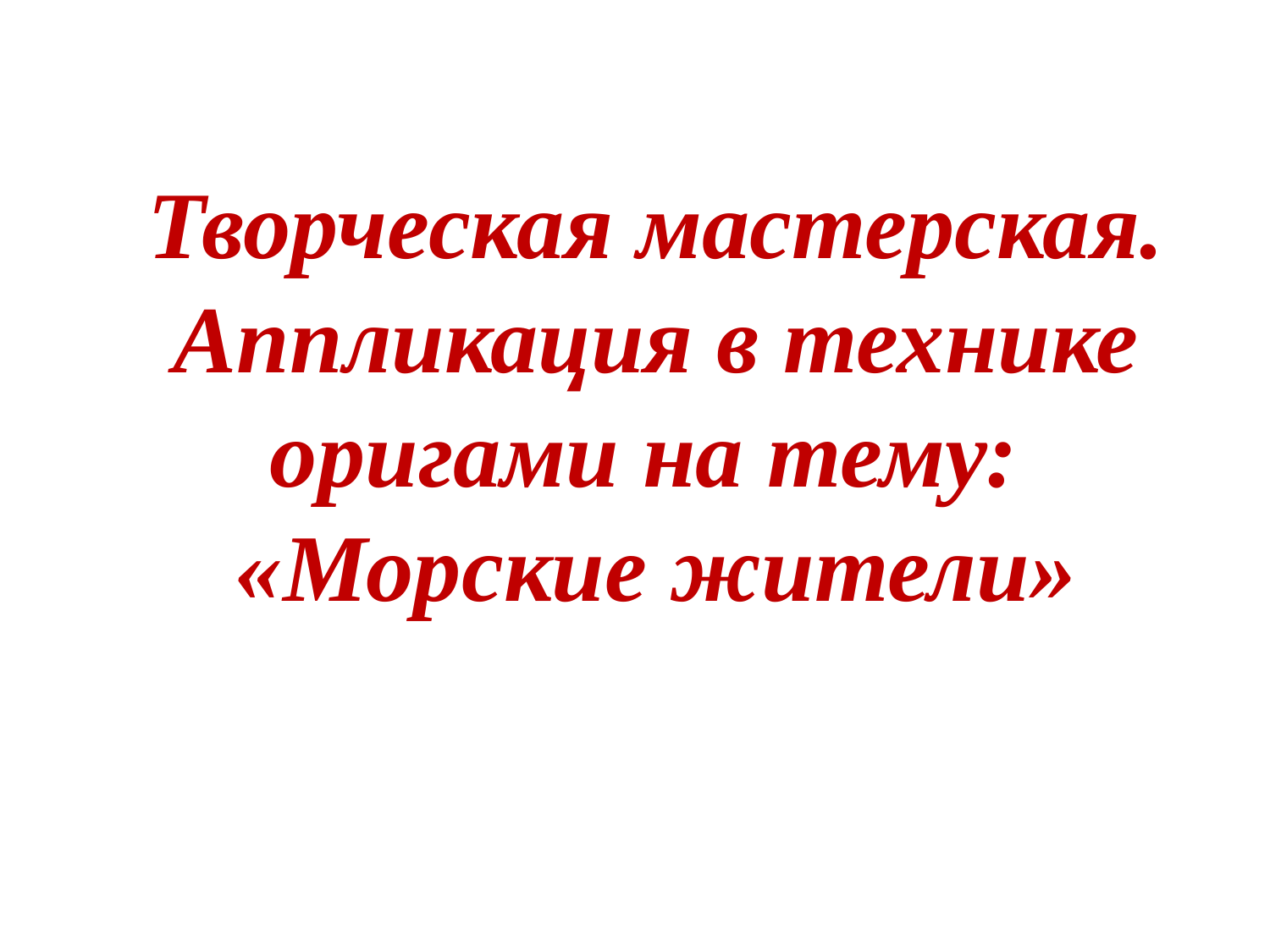

# Творческая мастерская. Аппликация в технике оригами на тему: «Морские жители»